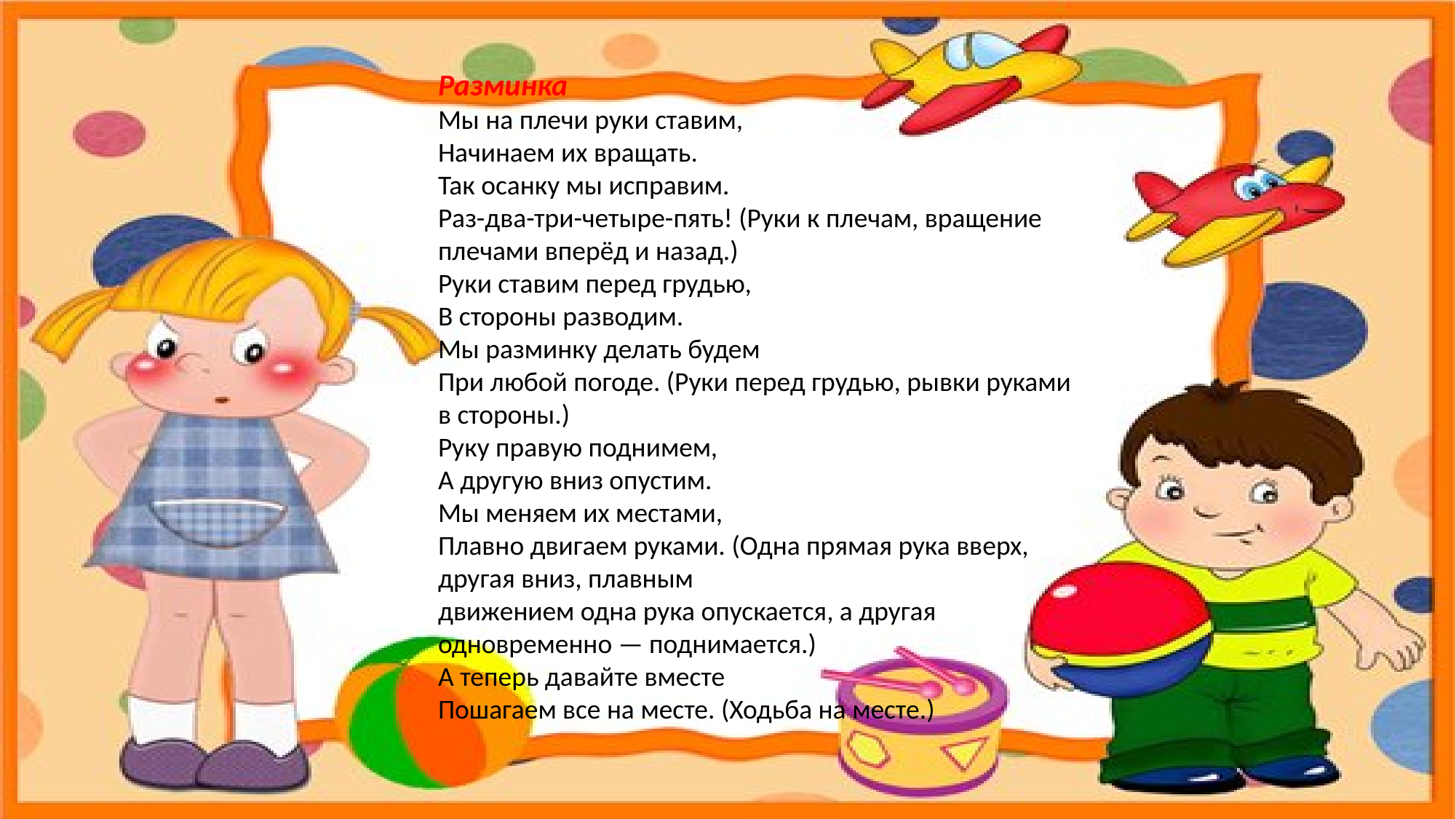

Разминка 
Мы на плечи руки ставим, 
Начинаем их вращать. 
Так осанку мы исправим. 
Раз-два-три-четыре-пять! (Руки к плечам, вращение плечами вперёд и назад.) 
Руки ставим перед грудью, 
В стороны разводим. 
Мы разминку делать будем 
При любой погоде. (Руки перед грудью, рывки руками в стороны.) 
Руку правую поднимем, 
А другую вниз опустим. 
Мы меняем их местами, 
Плавно двигаем руками. (Одна прямая рука вверх, другая вниз, плавным 
движением одна рука опускается, а другая одновременно — поднимается.) 
А теперь давайте вместе 
Пошагаем все на месте. (Ходьба на месте.)